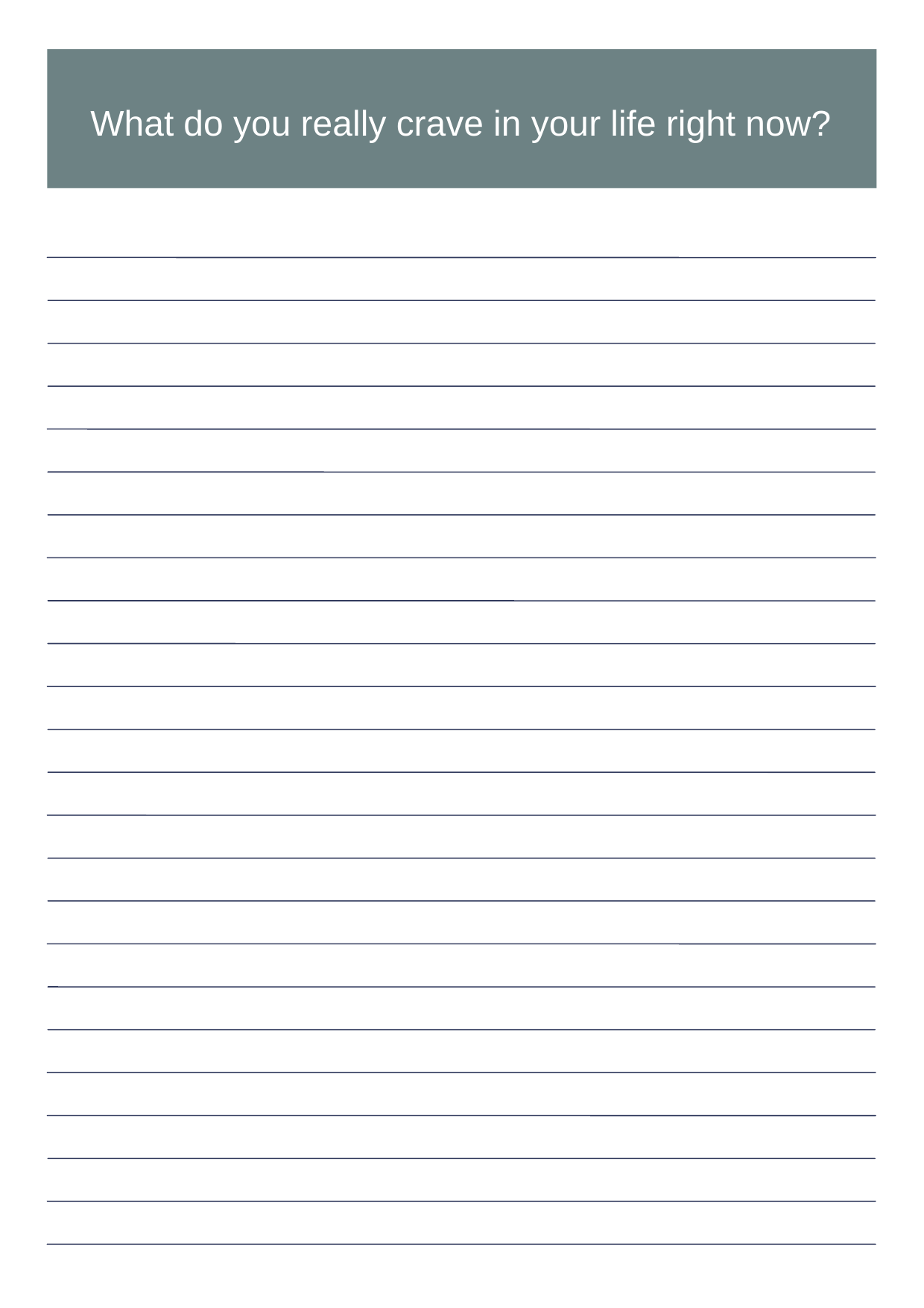

What do you really crave in your life right now?